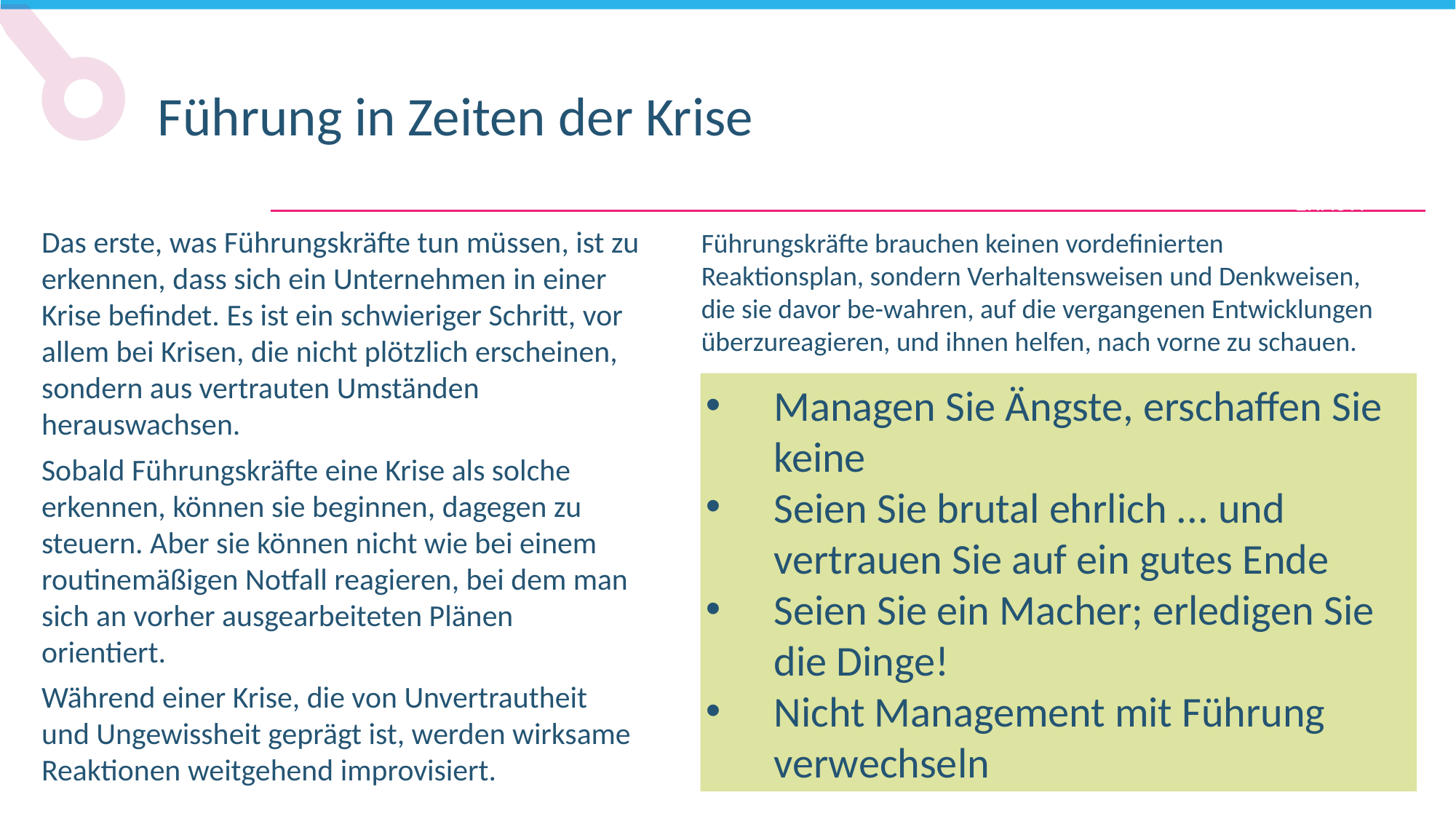

Führung in Zeiten der Krise
Seien Sie ein Schließer; erledigen Sie die Dinge ERNST!
Das erste, was Führungskräfte tun müssen, ist zu erkennen, dass sich ein Unternehmen in einer Krise befindet. Es ist ein schwieriger Schritt, vor allem bei Krisen, die nicht plötzlich erscheinen, sondern aus vertrauten Umständen herauswachsen.
Sobald Führungskräfte eine Krise als solche erkennen, können sie beginnen, dagegen zu steuern. Aber sie können nicht wie bei einem routinemäßigen Notfall reagieren, bei dem man sich an vorher ausgearbeiteten Plänen orientiert.
Während einer Krise, die von Unvertrautheit und Ungewissheit geprägt ist, werden wirksame Reaktionen weitgehend improvisiert.
Führungskräfte brauchen keinen vordefinierten Reaktionsplan, sondern Verhaltensweisen und Denkweisen, die sie davor be-wahren, auf die vergangenen Entwicklungen überzureagieren, und ihnen helfen, nach vorne zu schauen.
Managen Sie Ängste, erschaffen Sie keine
Seien Sie brutal ehrlich ... und vertrauen Sie auf ein gutes Ende
Seien Sie ein Macher; erledigen Sie die Dinge!
Nicht Management mit Führung verwechseln